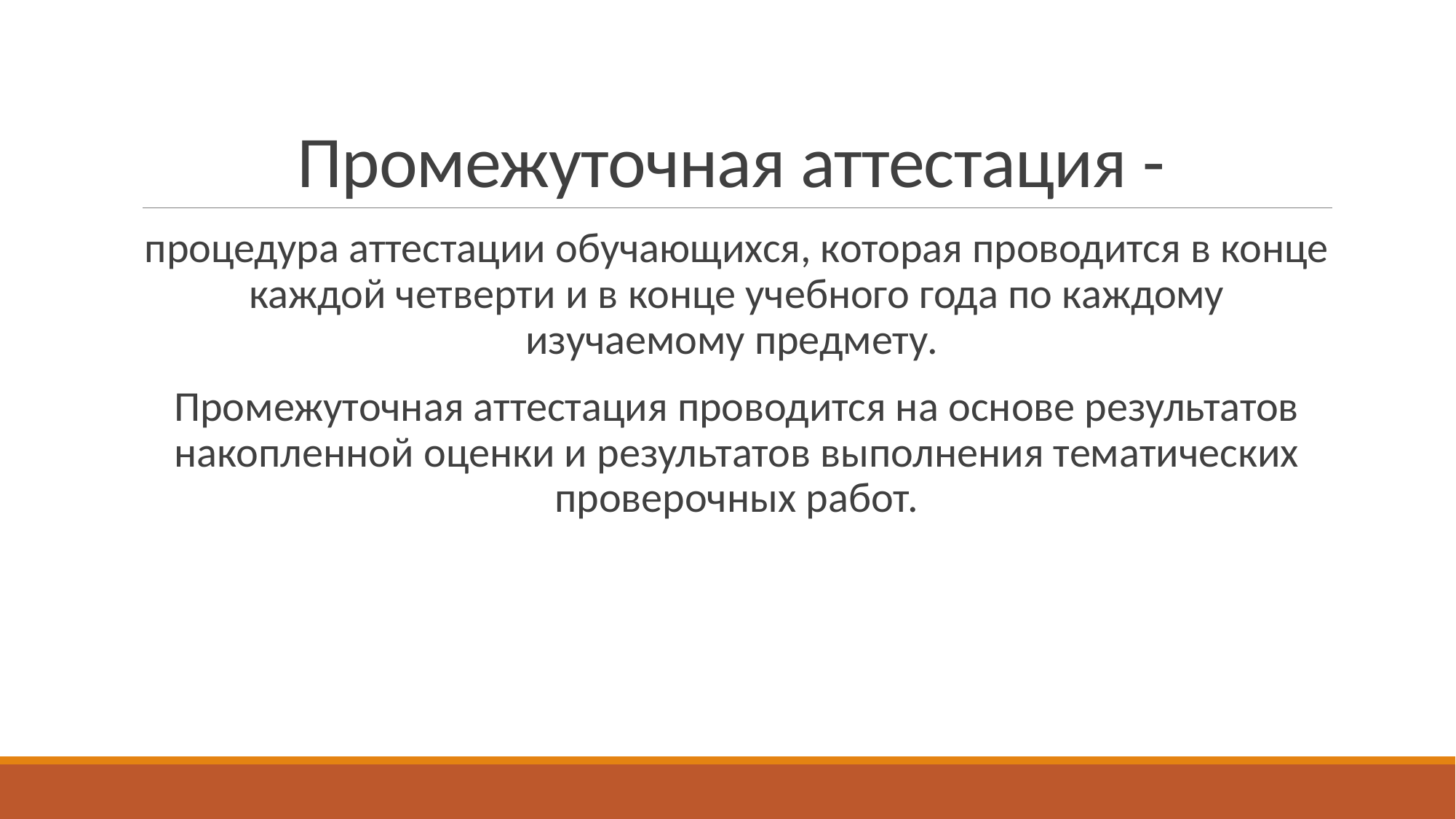

# Промежуточная аттестация -
процедура аттестации обучающихся, которая проводится в конце каждой четверти и в конце учебного года по каждому изучаемому предмету.
Промежуточная аттестация проводится на основе результатов накопленной оценки и результатов выполнения тематических проверочных работ.